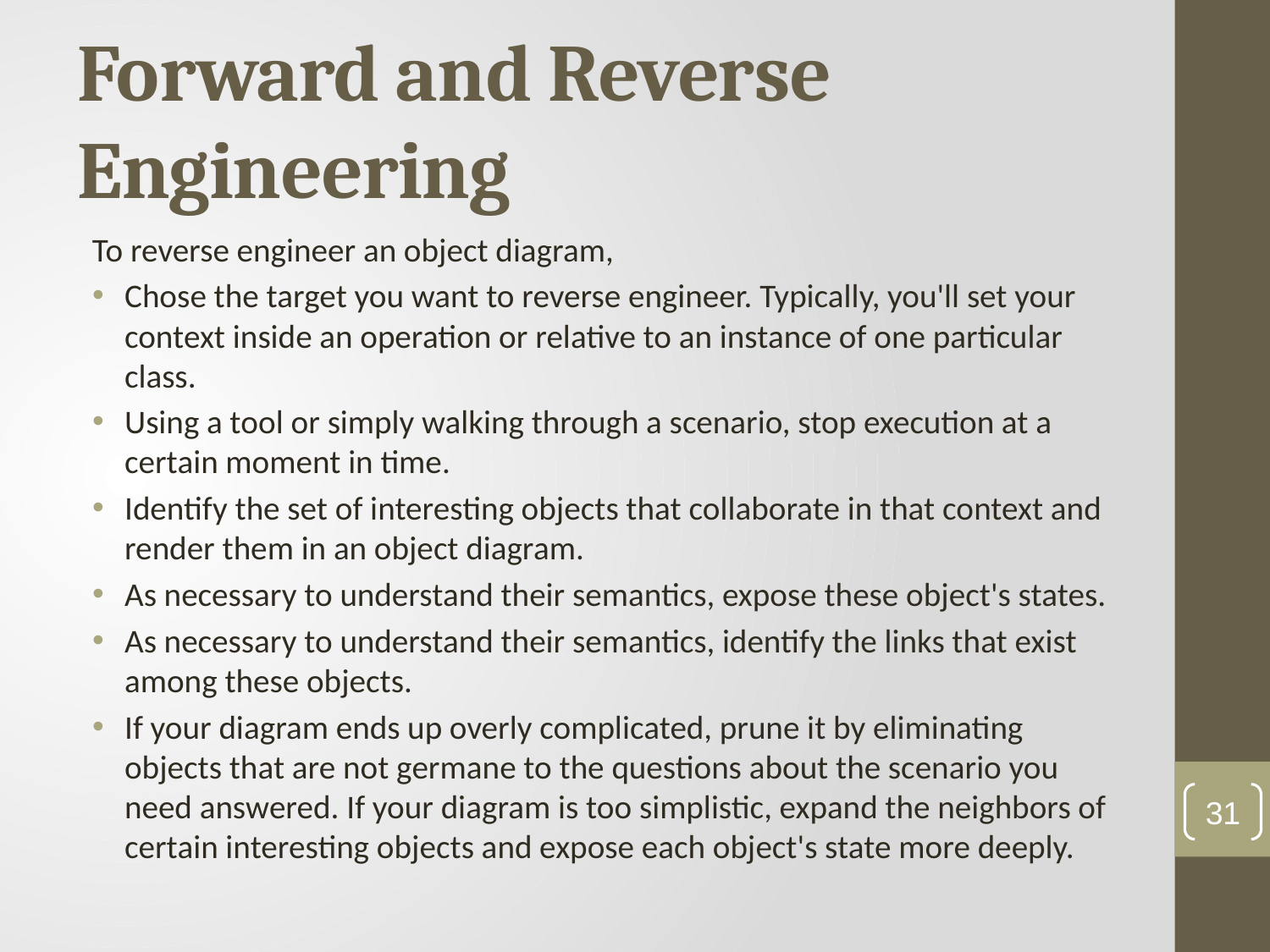

# Forward and Reverse Engineering
To reverse engineer an object diagram,
Chose the target you want to reverse engineer. Typically, you'll set your context inside an operation or relative to an instance of one particular class.
Using a tool or simply walking through a scenario, stop execution at a certain moment in time.
Identify the set of interesting objects that collaborate in that context and render them in an object diagram.
As necessary to understand their semantics, expose these object's states.
As necessary to understand their semantics, identify the links that exist among these objects.
If your diagram ends up overly complicated, prune it by eliminating objects that are not germane to the questions about the scenario you need answered. If your diagram is too simplistic, expand the neighbors of certain interesting objects and expose each object's state more deeply.

31